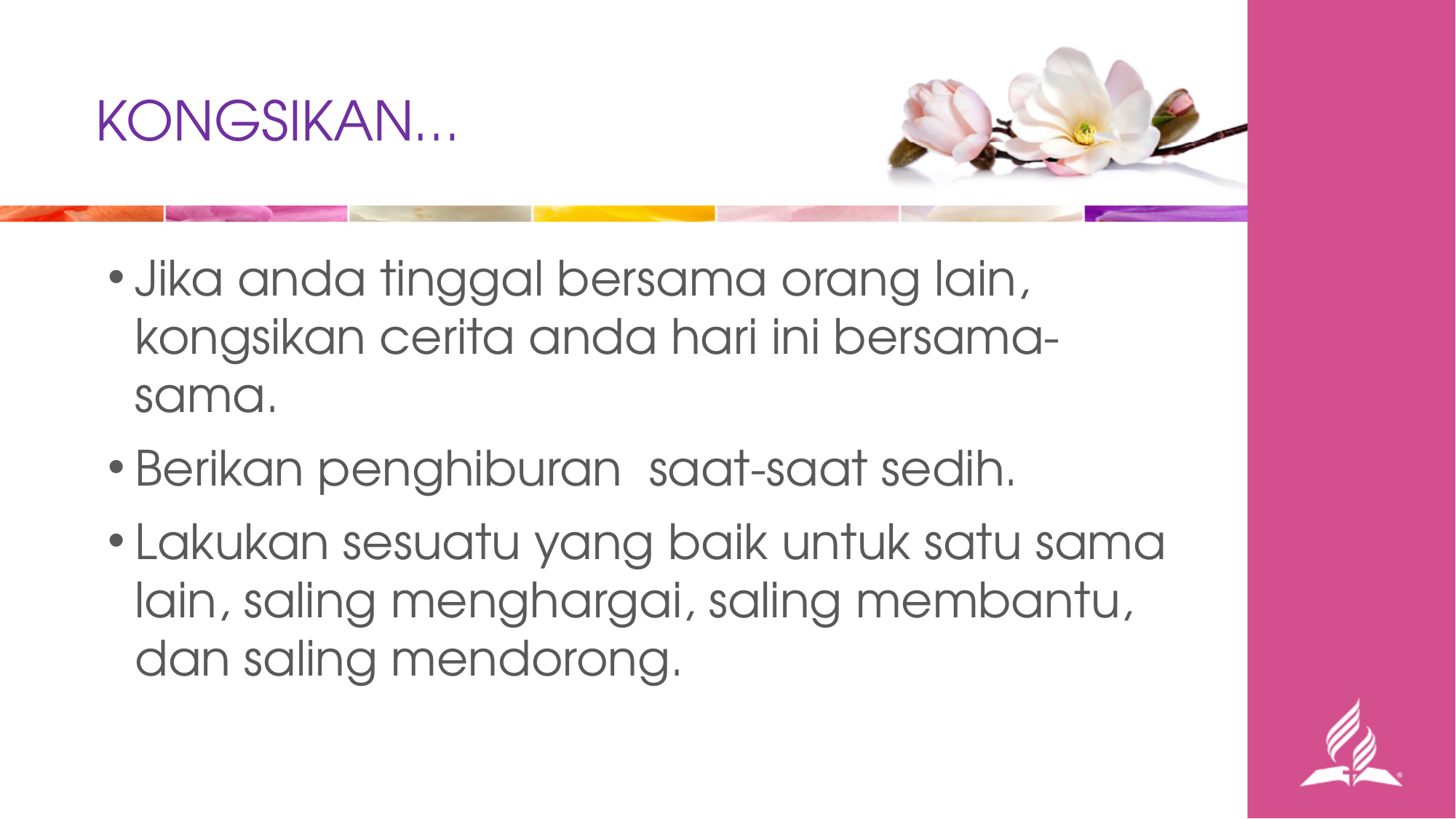

KONGSIKAN…
Jika anda tinggal bersama orang lain, kongsikan cerita anda hari ini bersama-sama.
Berikan penghiburan  saat-saat sedih.
Lakukan sesuatu yang baik untuk satu sama lain, saling menghargai, saling membantu, dan saling mendorong.